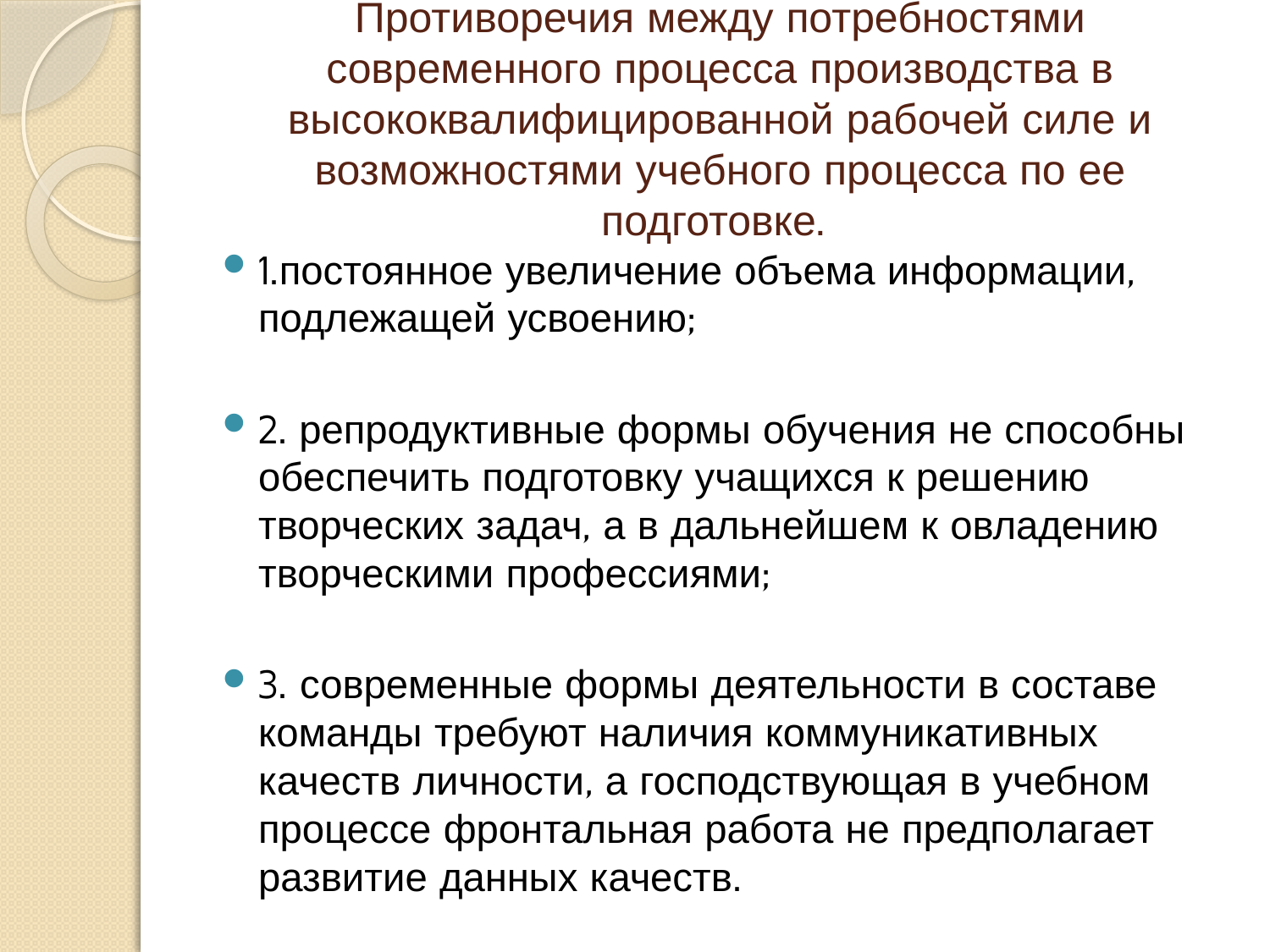

# Противоречия между потребностями современного процесса производства в высококвалифицированной рабочей силе и возможностями учебного процесса по ее подготовке.
1.постоянное увеличение объема информации, подлежащей усвоению;

2. репродуктивные формы обучения не способны обеспечить подготовку учащихся к решению творческих задач, а в дальнейшем к овладению творческими профессиями;

3. современные формы деятельности в составе команды требуют наличия коммуникативных качеств личности, а господствующая в учебном процессе фронтальная работа не предполагает развитие данных качеств.